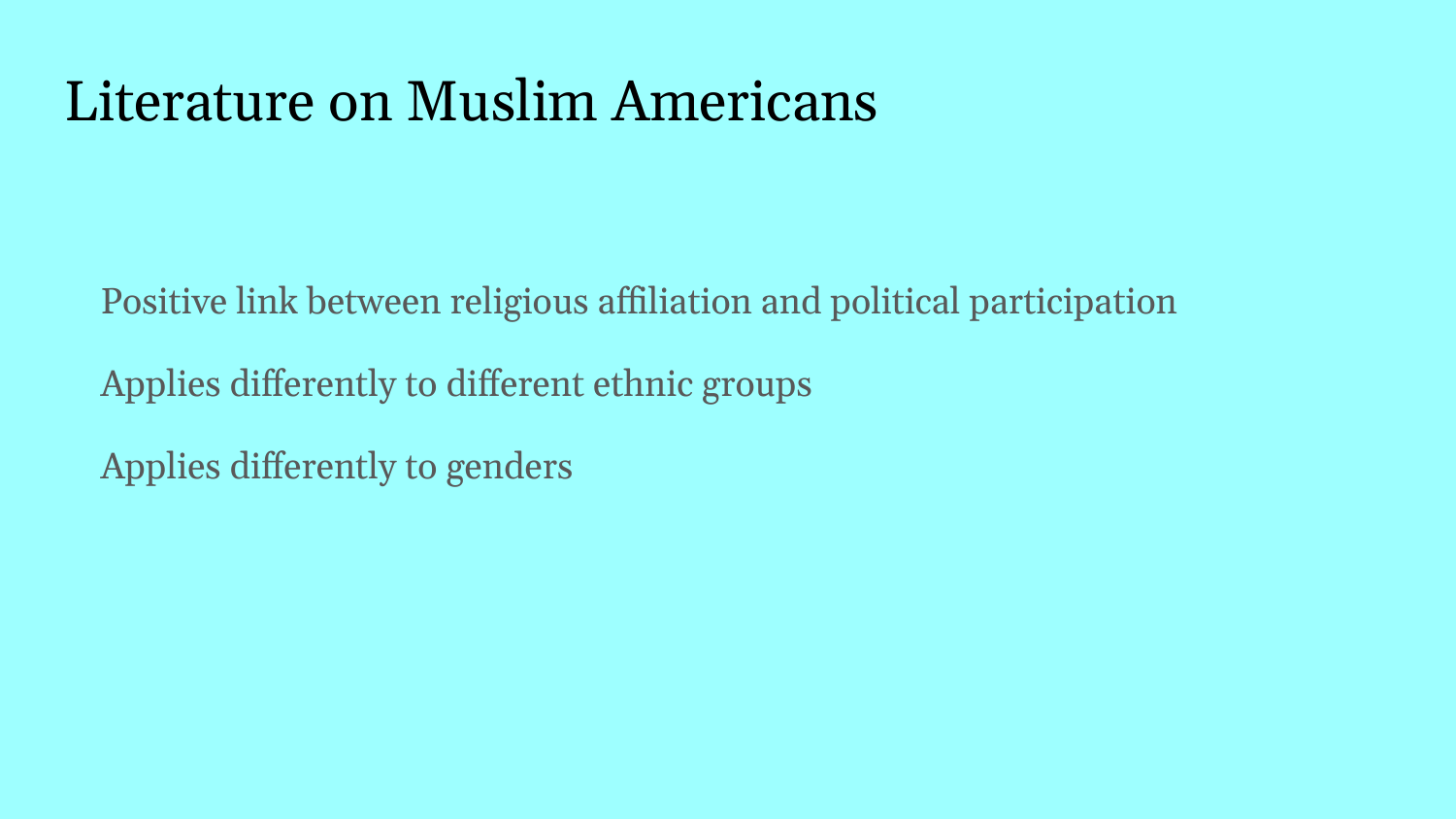

# Literature on Muslim Americans
Positive link between religious affiliation and political participation
Applies differently to different ethnic groups
Applies differently to genders